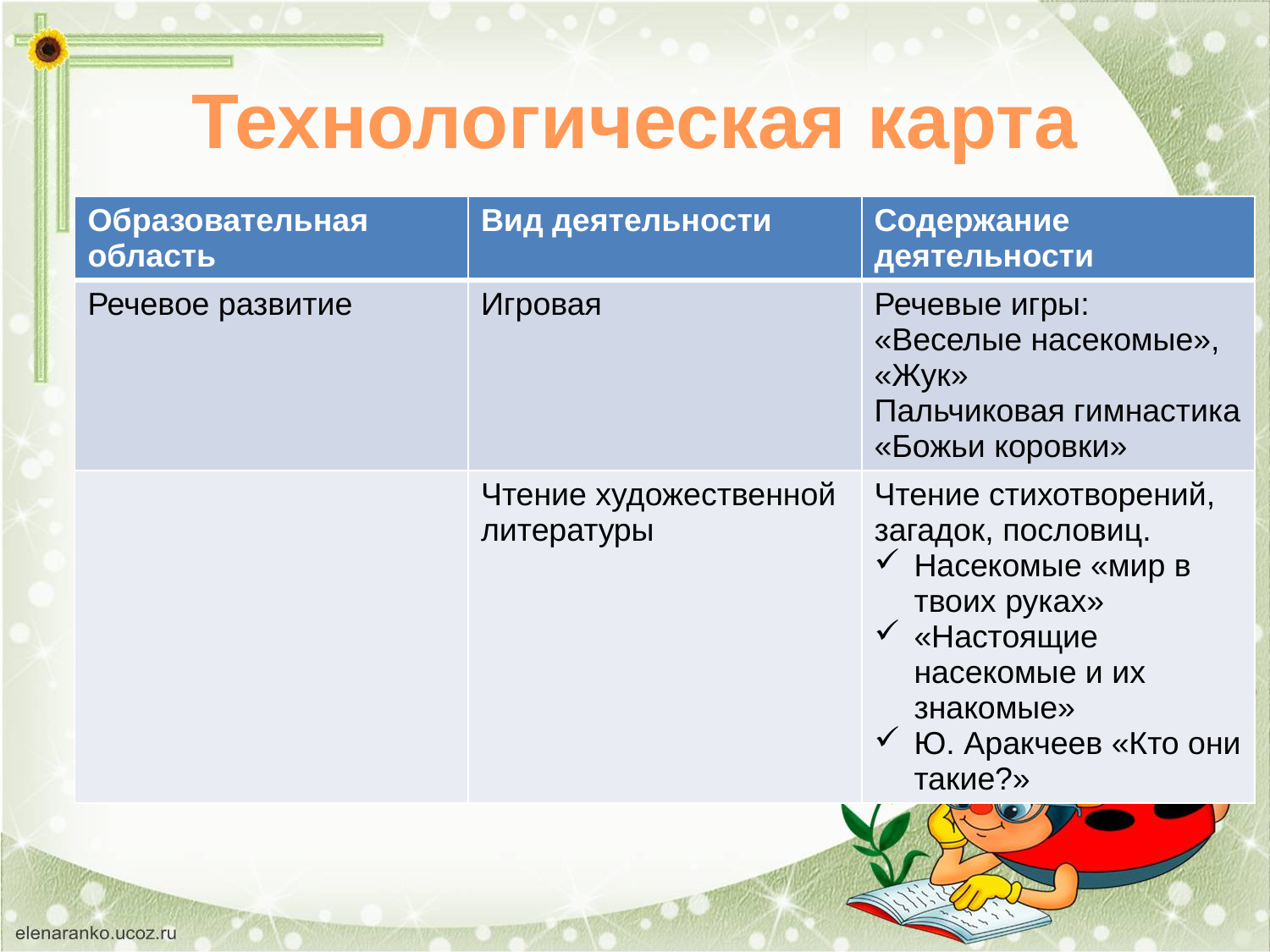

# Технологическая карта
| Образовательная область | Вид деятельности | Содержание деятельности |
| --- | --- | --- |
| Речевое развитие | Игровая | Речевые игры: «Веселые насекомые», «Жук» Пальчиковая гимнастика «Божьи коровки» |
|  | Чтение художественной литературы | Чтение стихотворений, загадок, пословиц. Насекомые «мир в твоих руках» «Настоящие насекомые и их знакомые» Ю. Аракчеев «Кто они такие?» |